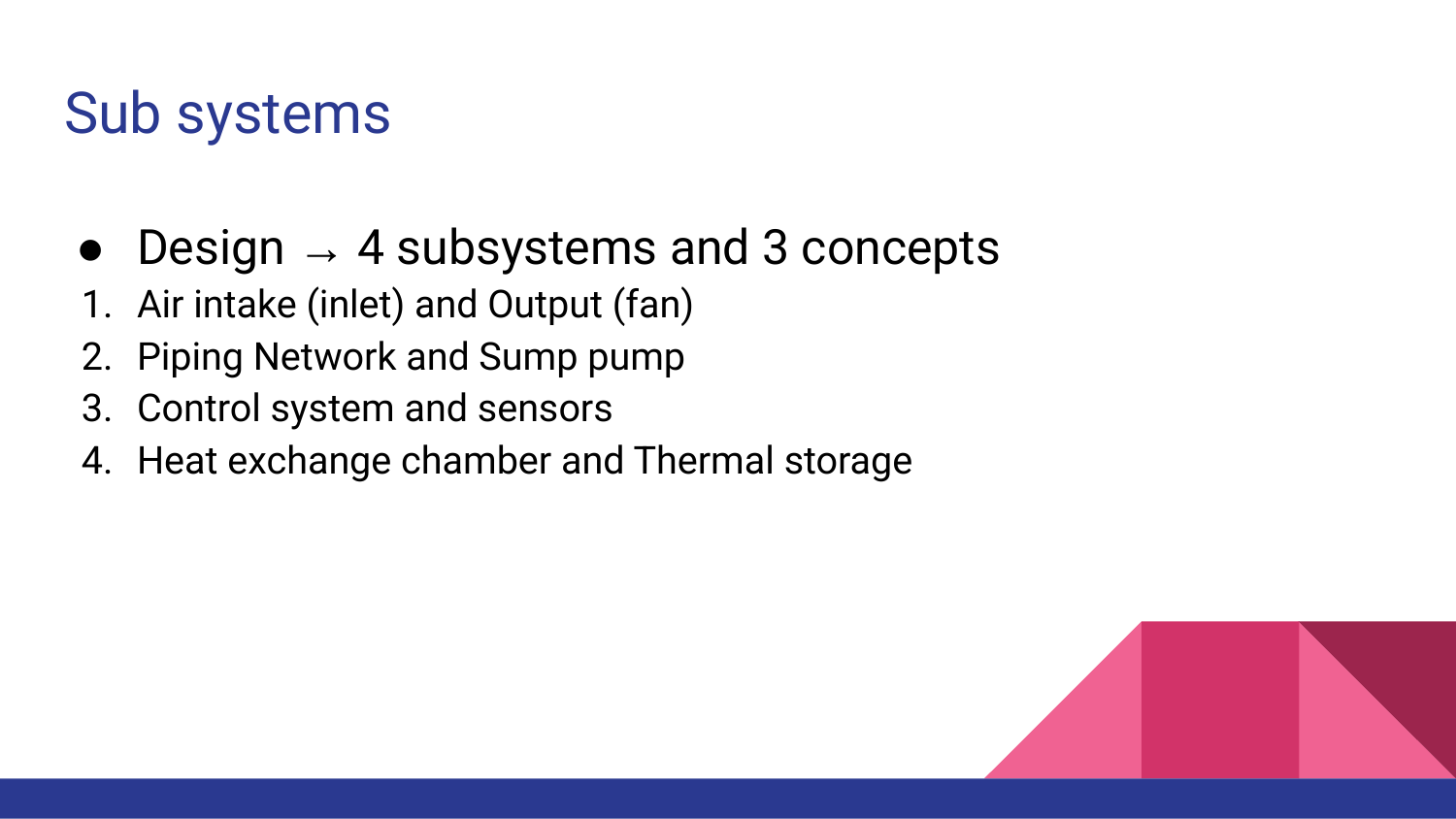

# Sub systems
Design → 4 subsystems and 3 concepts
Air intake (inlet) and Output (fan)
Piping Network and Sump pump
Control system and sensors
Heat exchange chamber and Thermal storage